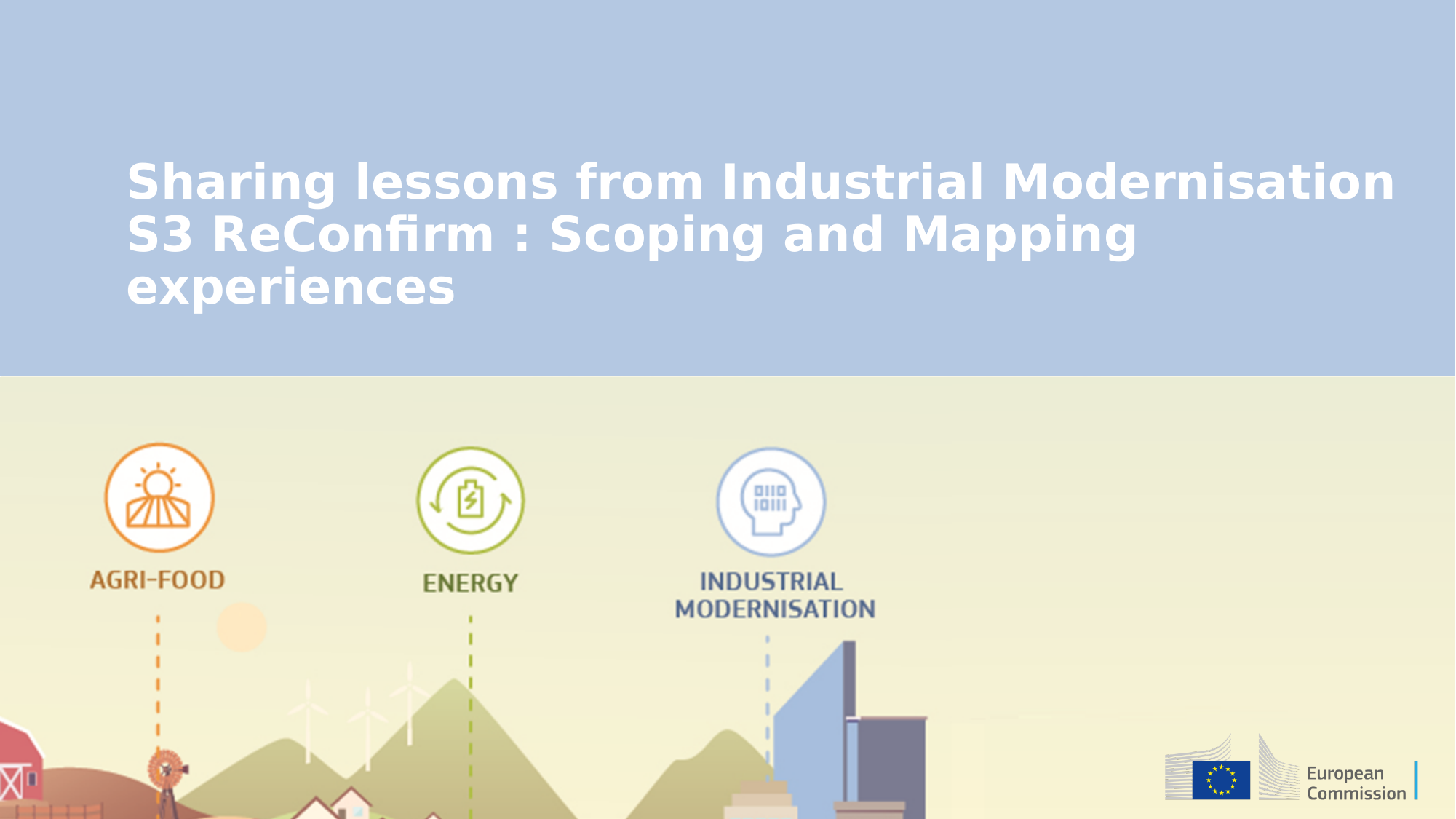

Sharing lessons from Industrial Modernisation S3 ReConfirm : Scoping and Mapping experiences